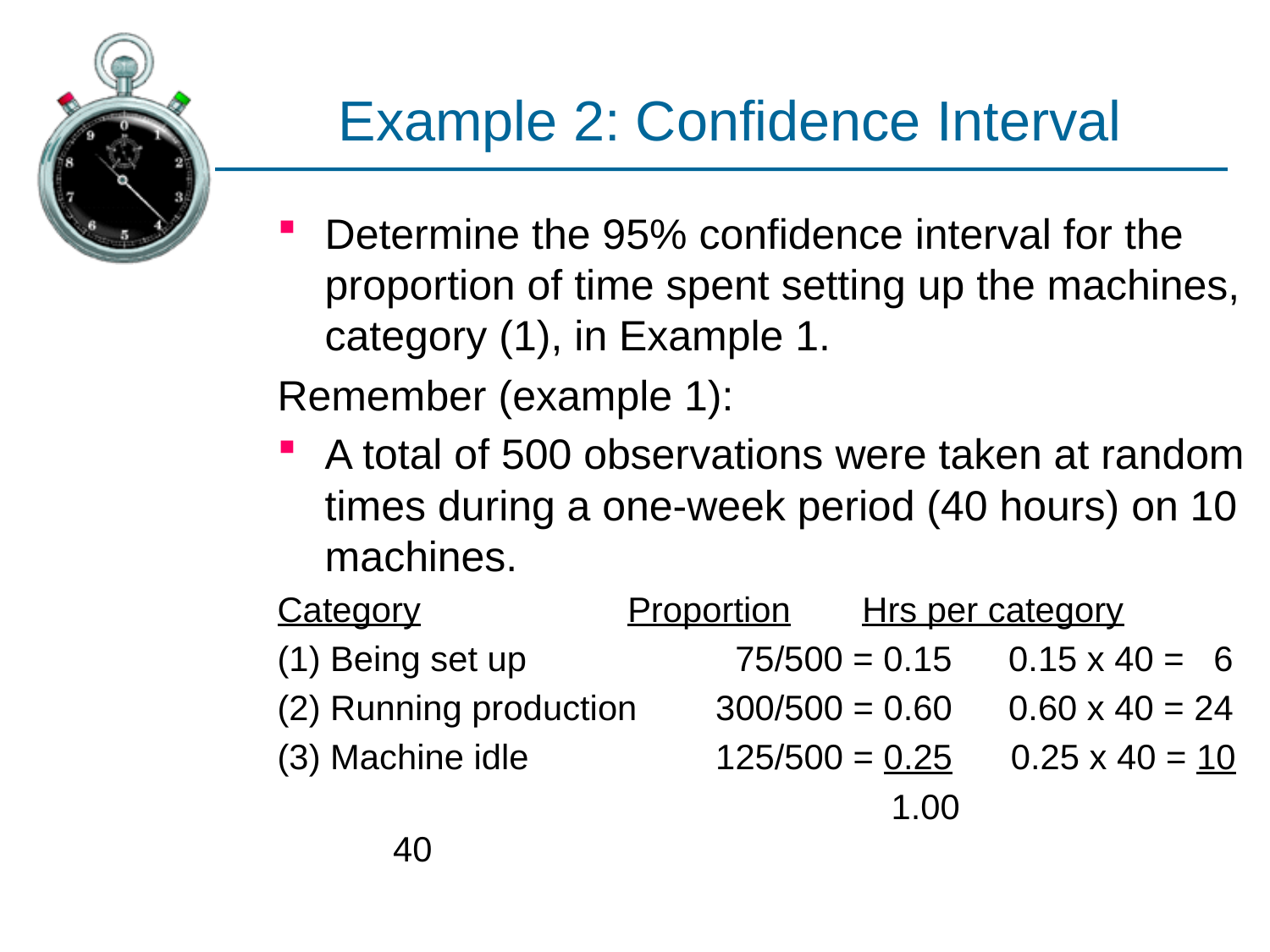

# Example 2: Confidence Interval
Determine the 95% confidence interval for the proportion of time spent setting up the machines, category (1), in Example 1.
Remember (example 1):
A total of 500 observations were taken at random times during a one-week period (40 hours) on 10 machines.
Category		     Proportion	   Hrs per category
(1) Being set up		   75/500 = 0.15	     0.15 x 40 =   6
(2) Running production	 300/500 = 0.60	     0.60 x 40 = 24
(3) Machine idle		 125/500 = 0.25      0.25 x 40 = 10
					      1.00		           40